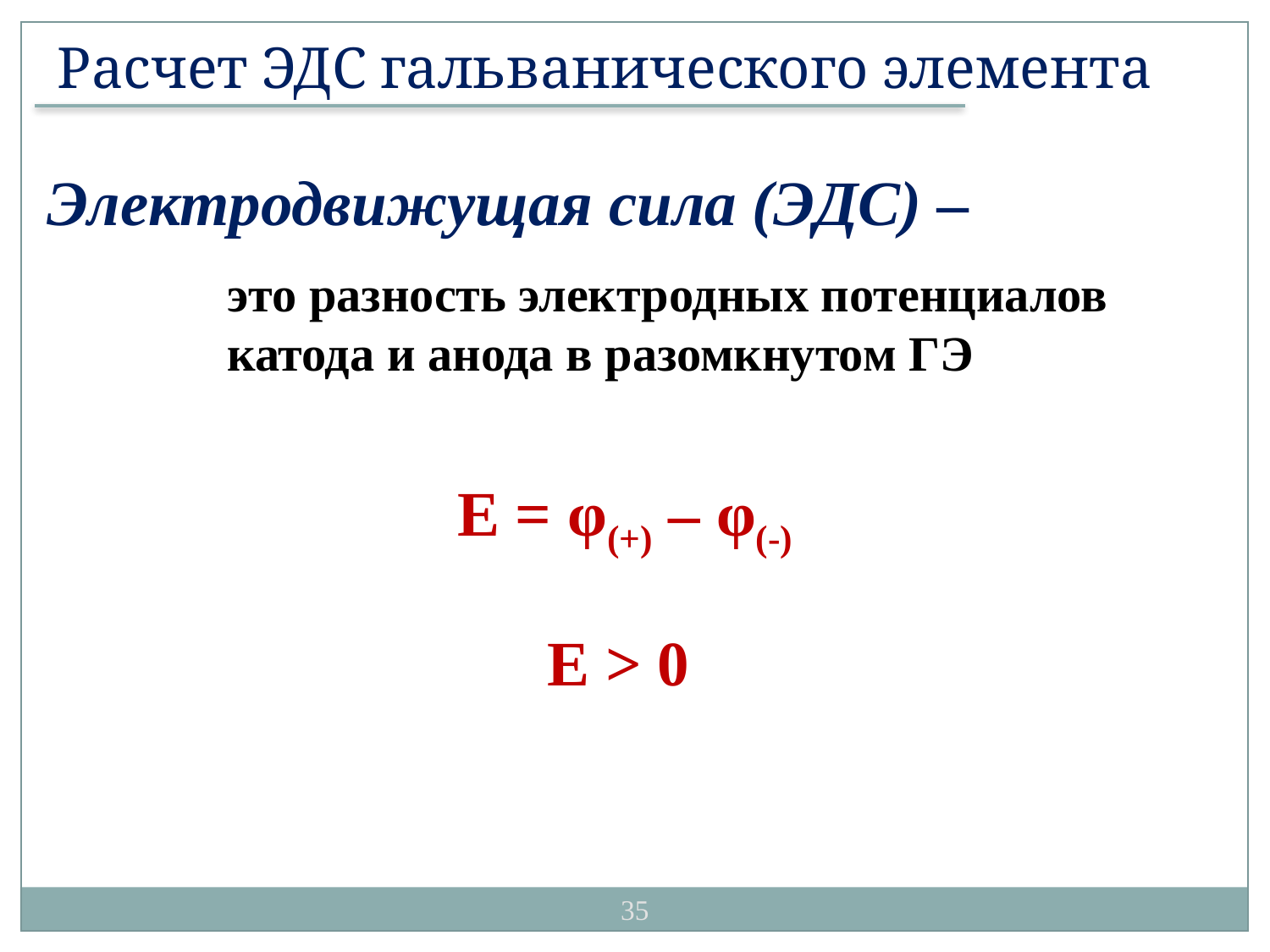

Расчет ЭДС гальванического элемента
Электродвижущая сила (ЭДС) –
это разность электродных потенциалов катода и анода в разомкнутом ГЭ
Е = φ(+) – φ(-)
Е > 0
35